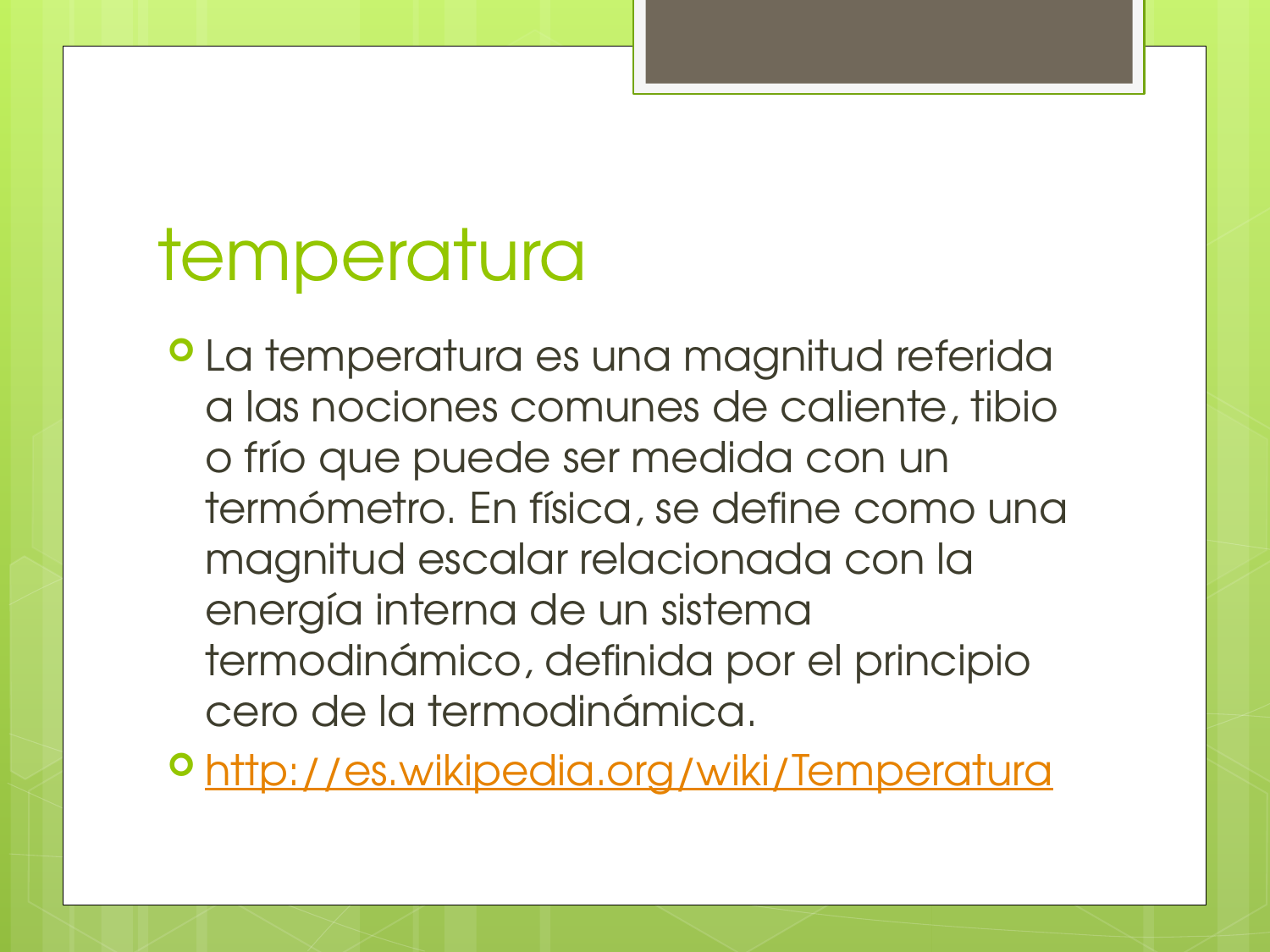

# temperatura
La temperatura es una magnitud referida a las nociones comunes de caliente, tibio o frío que puede ser medida con un termómetro. En física, se define como una magnitud escalar relacionada con la energía interna de un sistema termodinámico, definida por el principio cero de la termodinámica.
http://es.wikipedia.org/wiki/Temperatura